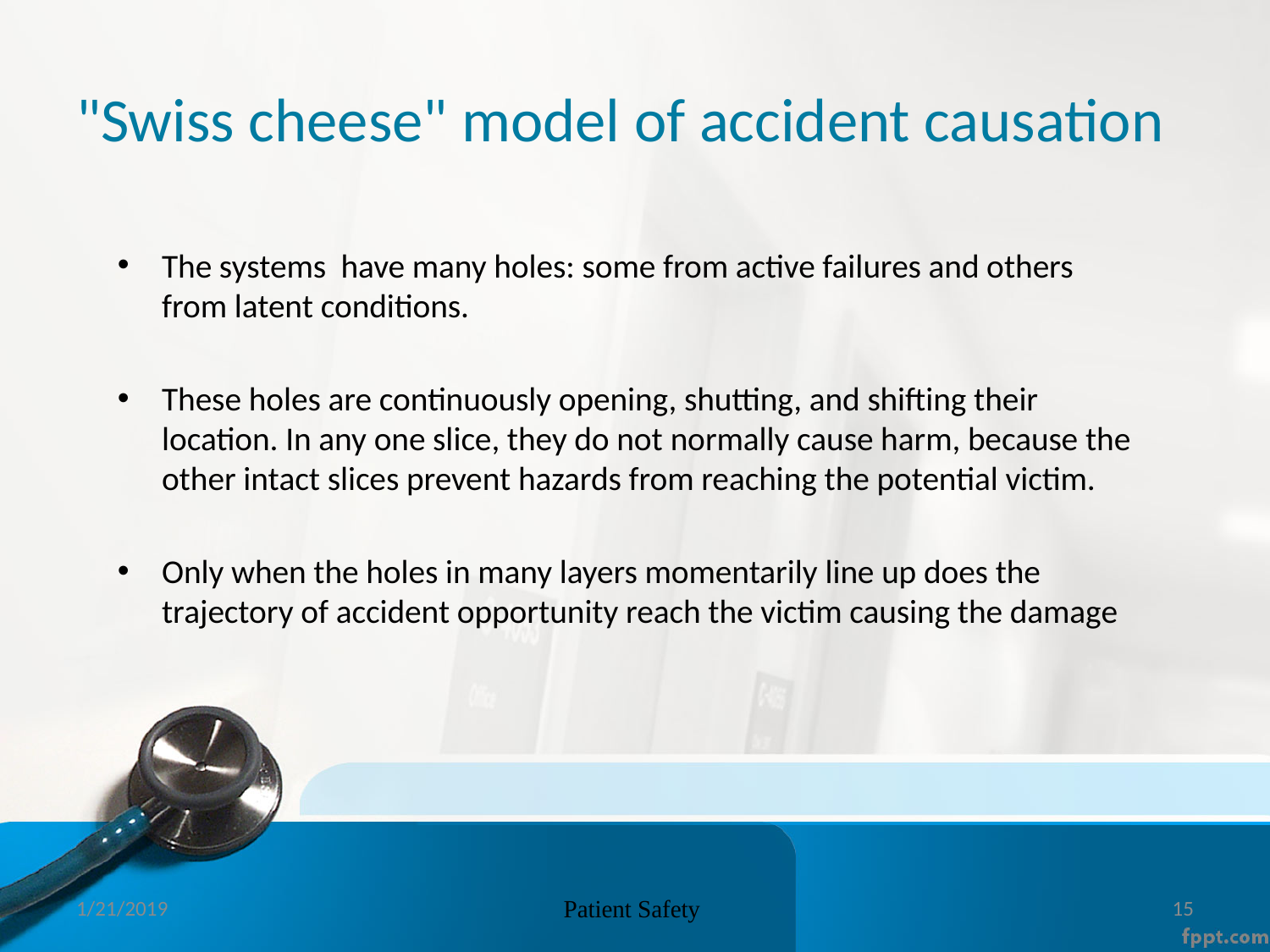

# "Swiss cheese" model of accident causation

The systems  have many holes: some from active failures and others from latent conditions.

These holes are continuously opening, shutting, and shifting their location. In any one slice, they do not normally cause harm, because the other intact slices prevent hazards from reaching the potential victim.

Only when the holes in many layers momentarily line up does the trajectory of accident opportunity reach the victim causing the damage
1/21/2019
Patient Safety
15